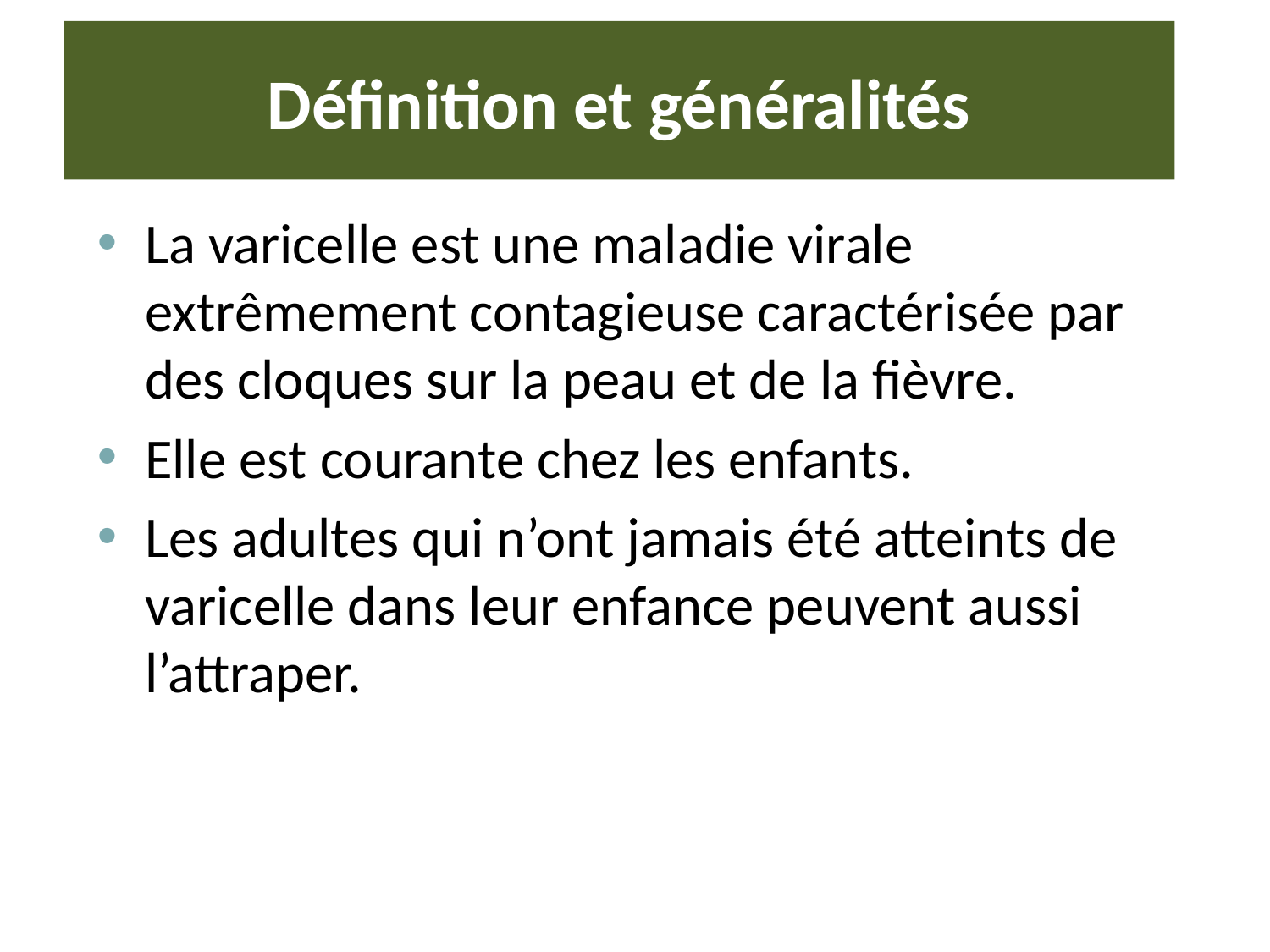

# Définition et généralités
La varicelle est une maladie virale extrêmement contagieuse caractérisée par des cloques sur la peau et de la fièvre.
Elle est courante chez les enfants.
Les adultes qui n’ont jamais été atteints de varicelle dans leur enfance peuvent aussi l’attraper.